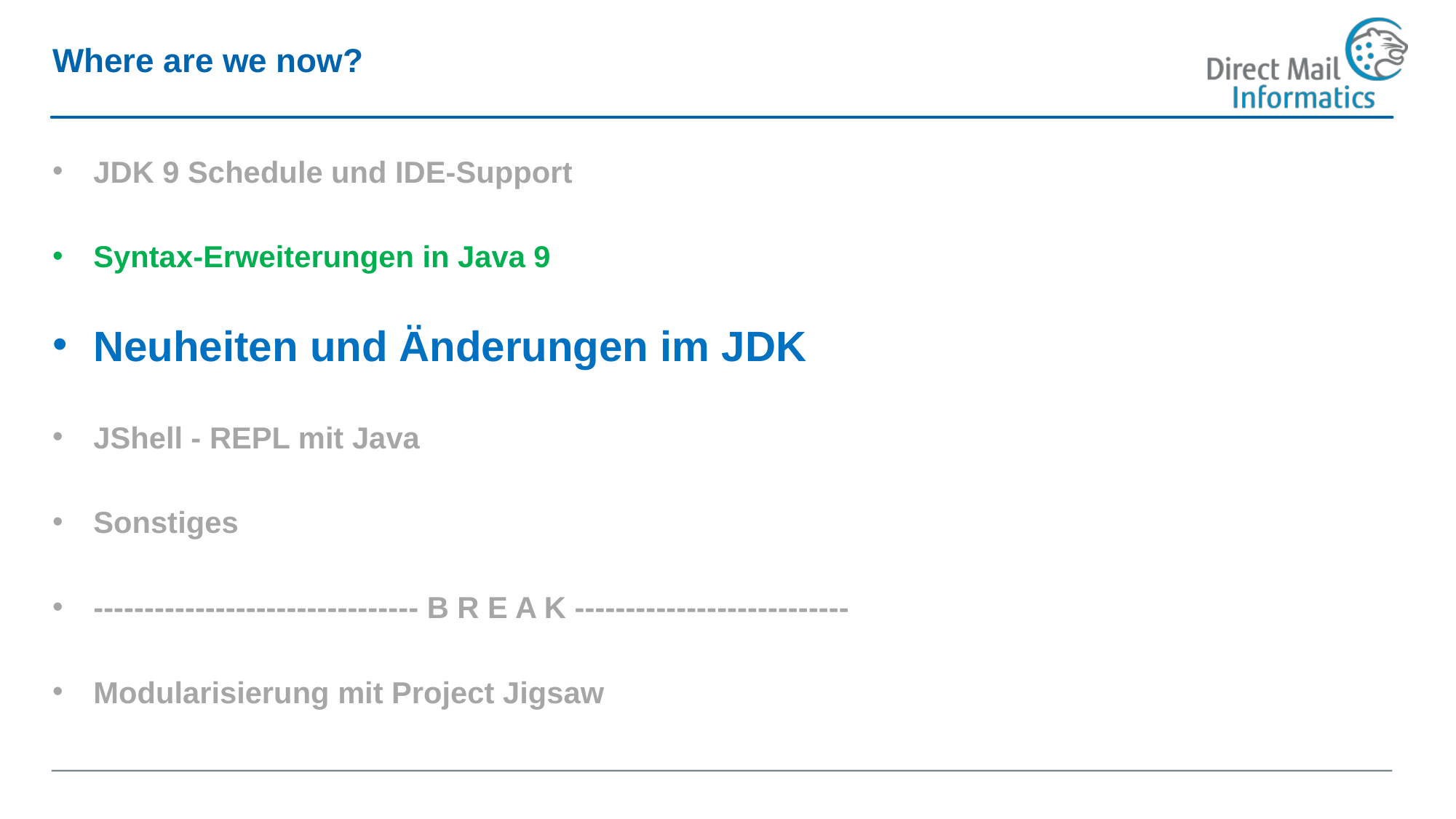

# Where are we now?
JDK 9 Schedule und IDE-Support

Syntax-Erweiterungen in Java 9
Neuheiten und Änderungen im JDK

JShell - REPL mit Java

Sonstiges

-------------------------------- B R E A K ---------------------------

Modularisierung mit Project Jigsaw